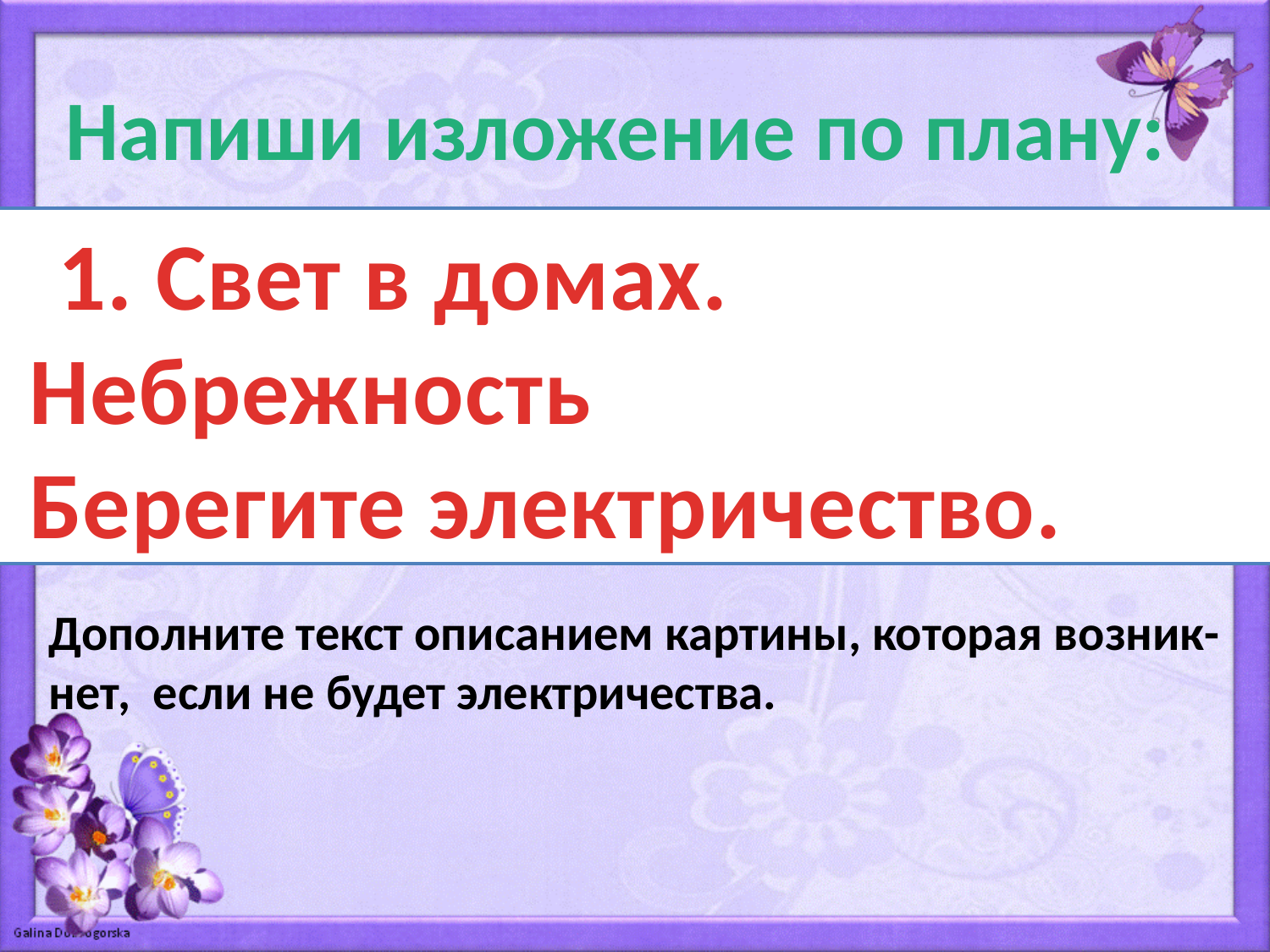

Напиши изложение по плану:
1. Свет в домах.
2. Небрежность
3. Берегите электричество.
Дополните текст описанием картины, которая возник-
нет,  если не будет электричества.